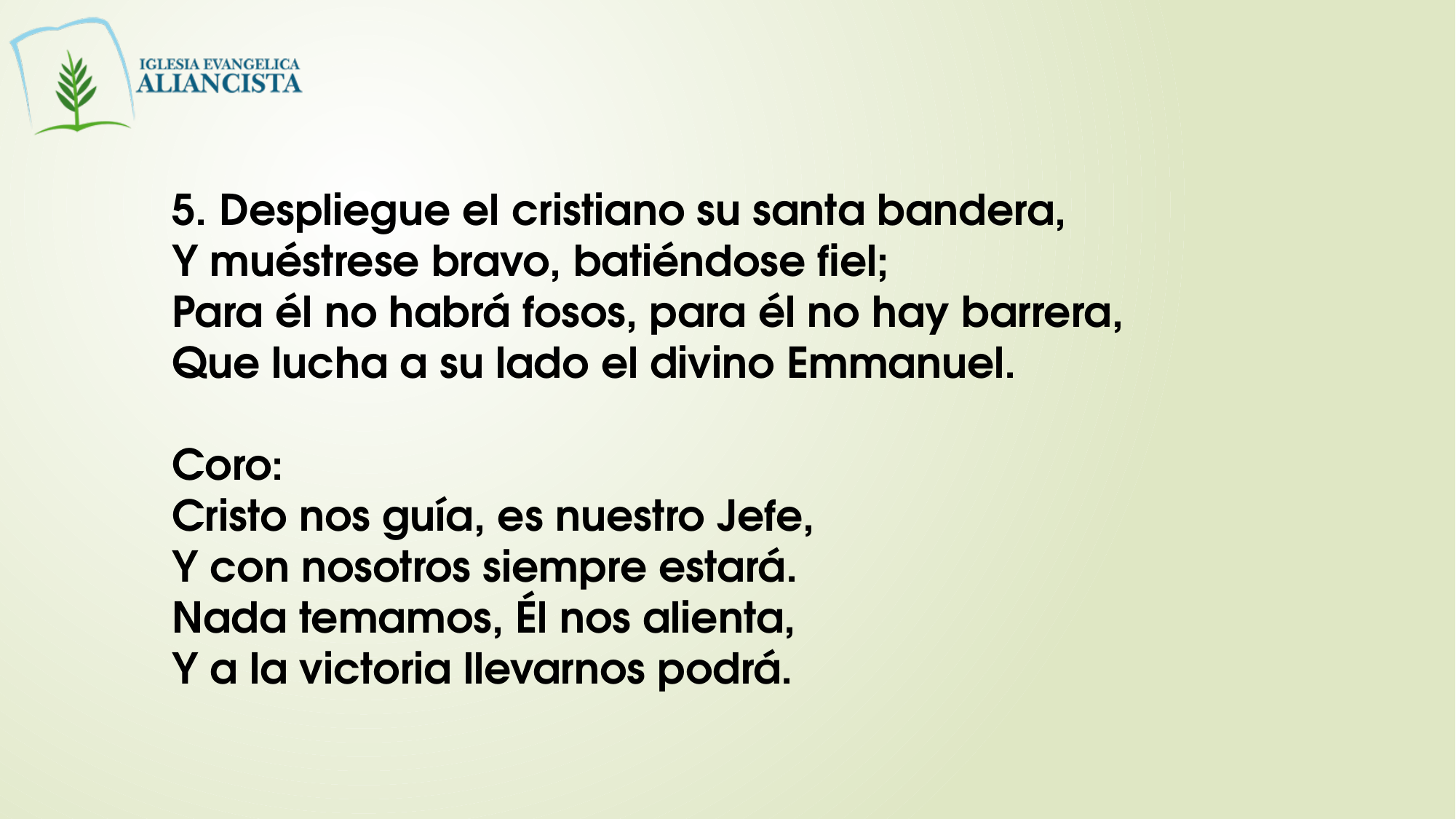

5. Despliegue el cristiano su santa bandera,
Y muéstrese bravo, batiéndose fiel;
Para él no habrá fosos, para él no hay barrera,
Que lucha a su lado el divino Emmanuel.

Coro:
Cristo nos guía, es nuestro Jefe,
Y con nosotros siempre estará.
Nada temamos, Él nos alienta,
Y a la victoria llevarnos podrá.